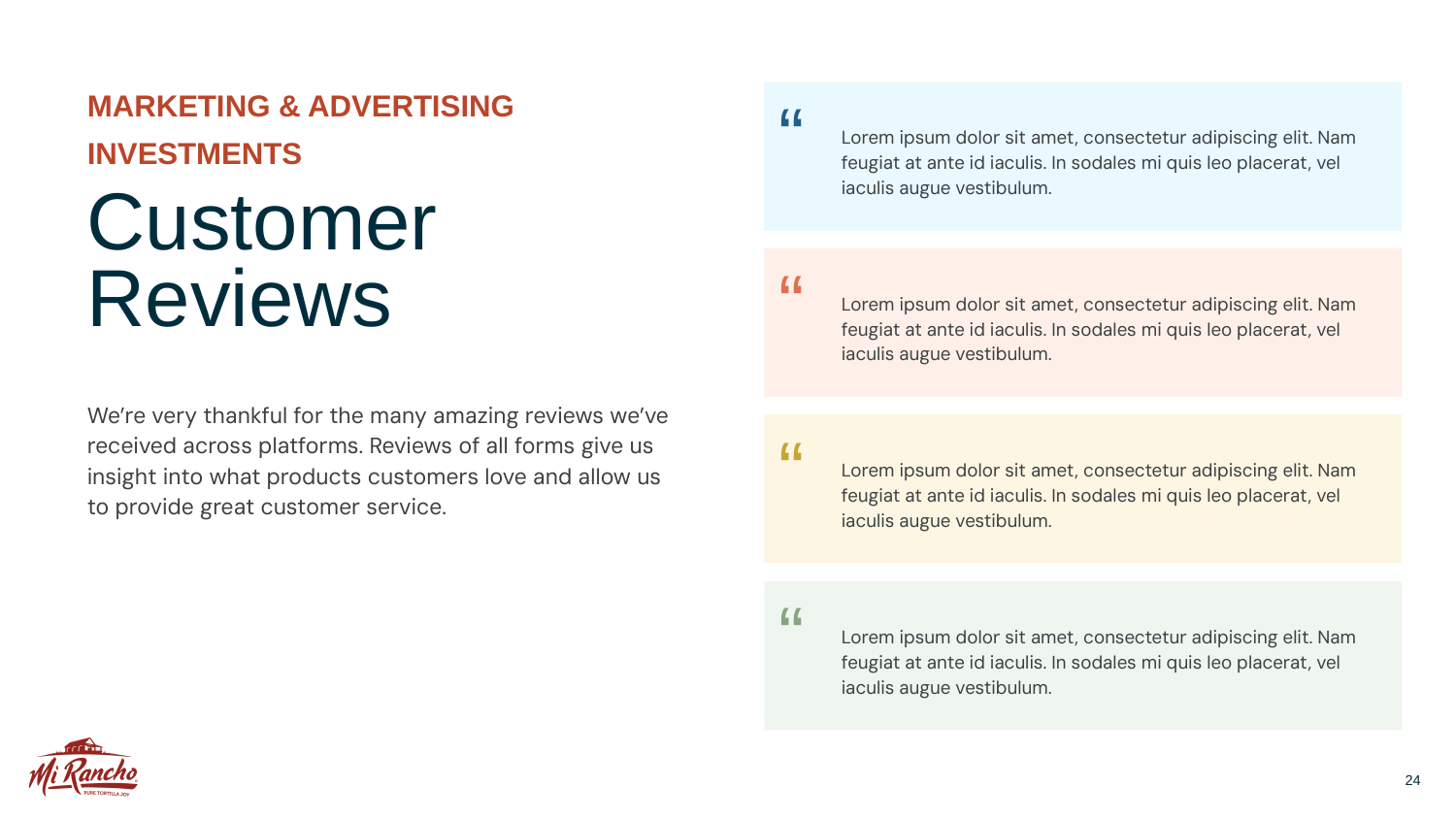

MARKETING & ADVERTISING INVESTMENTS

“
Lorem ipsum dolor sit amet, consectetur adipiscing elit. Nam feugiat at ante id iaculis. In sodales mi quis leo placerat, vel iaculis augue vestibulum.

“
# Customer
Reviews
Lorem ipsum dolor sit amet, consectetur adipiscing elit. Nam feugiat at ante id iaculis. In sodales mi quis leo placerat, vel iaculis augue vestibulum.
We’re very thankful for the many amazing reviews we’ve received across platforms. Reviews of all forms give us insight into what products customers love and allow us
to provide great customer service.

“
Lorem ipsum dolor sit amet, consectetur adipiscing elit. Nam feugiat at ante id iaculis. In sodales mi quis leo placerat, vel iaculis augue vestibulum.
“

Lorem ipsum dolor sit amet, consectetur adipiscing elit. Nam feugiat at ante id iaculis. In sodales mi quis leo placerat, vel iaculis augue vestibulum.
24